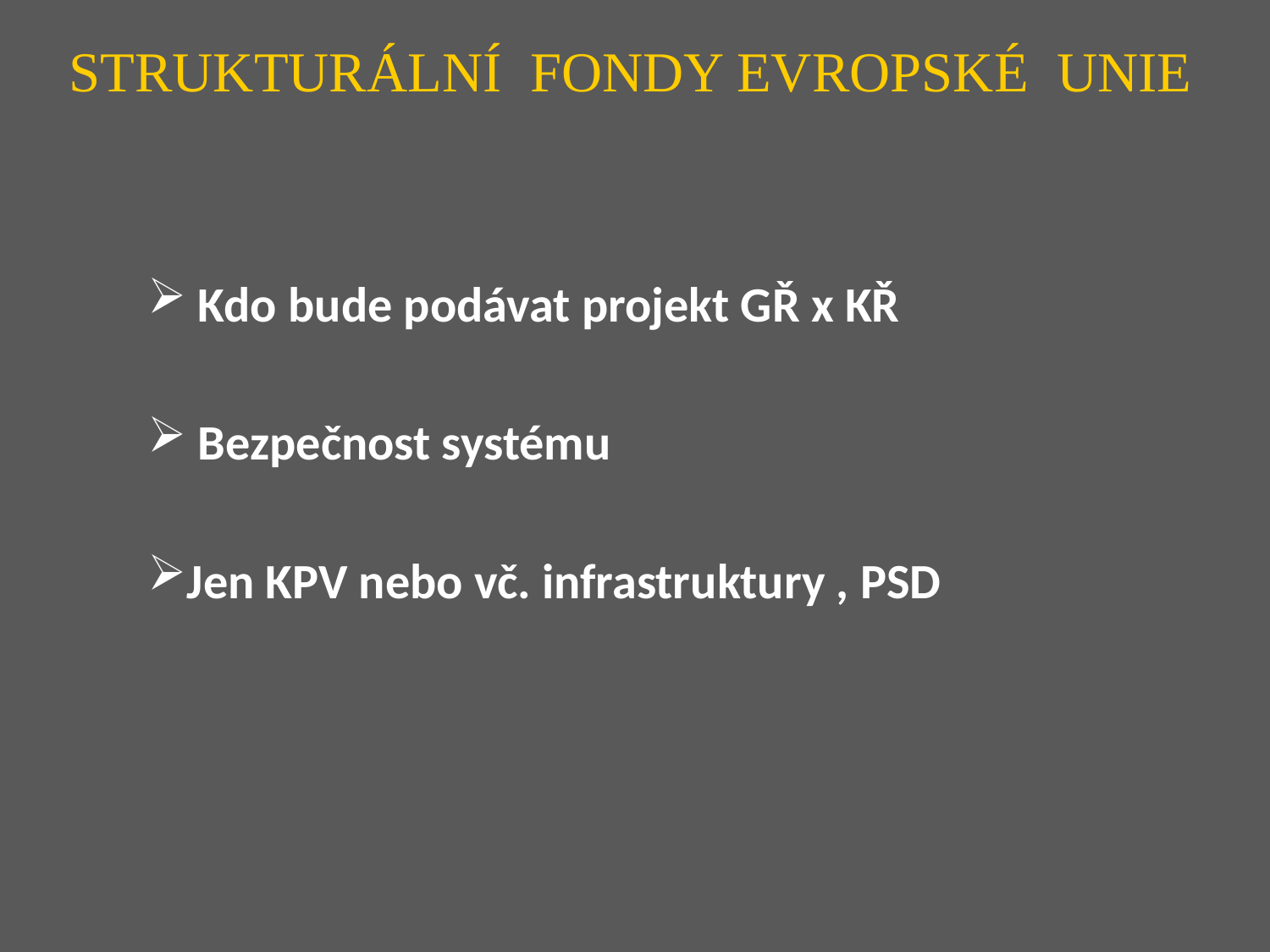

STRUKTURÁLNÍ  FONDY EVROPSKÉ  UNIE
 Kdo bude podávat projekt GŘ x KŘ

 Bezpečnost systému

Jen KPV nebo vč. infrastruktury , PSD